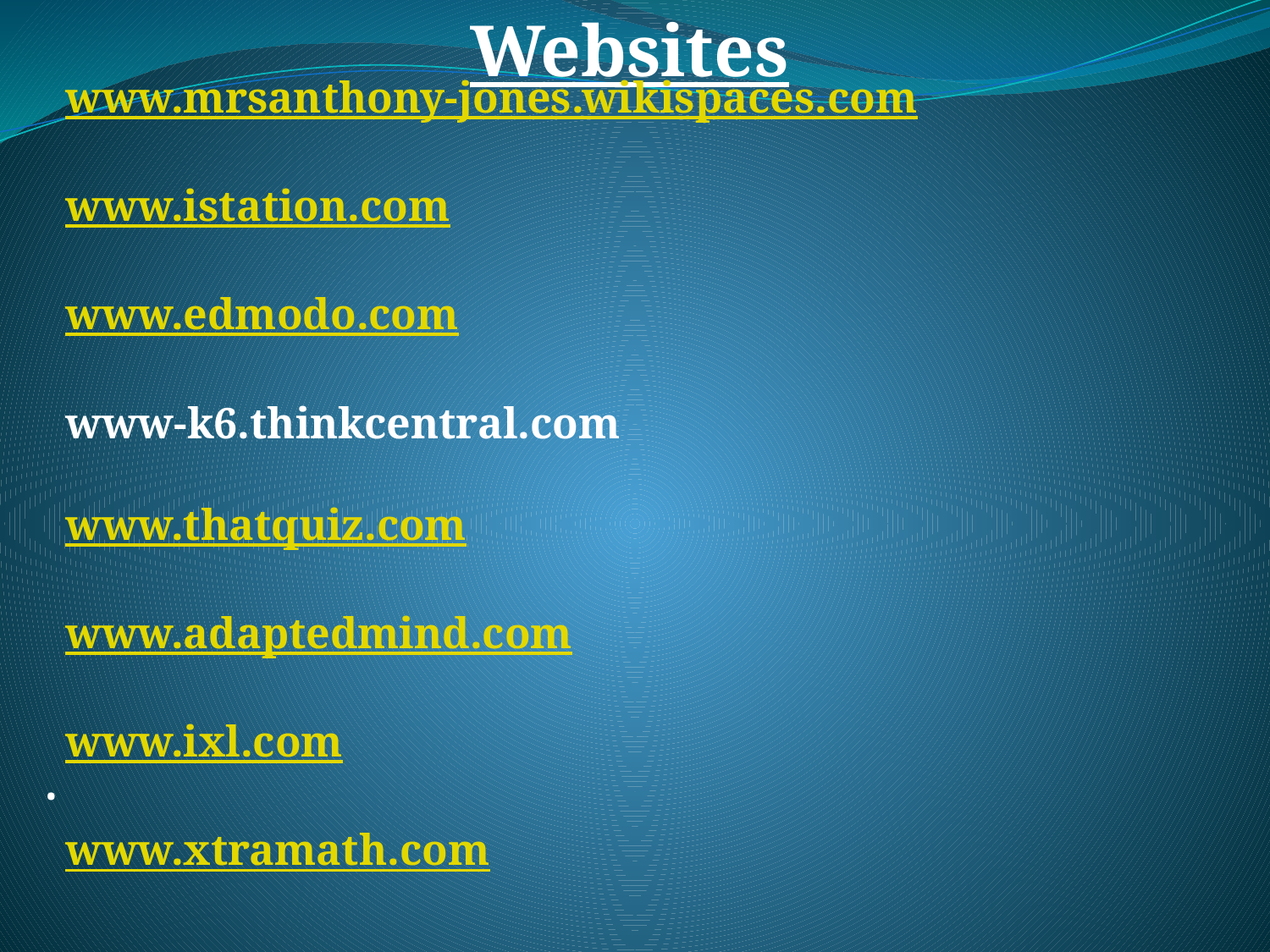

Websites

www.mrsanthony-jones.wikispaces.com

www.istation.com

www.edmodo.com

www-k6.thinkcentral.com

www.thatquiz.com

www.adaptedmind.com

www.ixl.com

www.xtramath.com

.